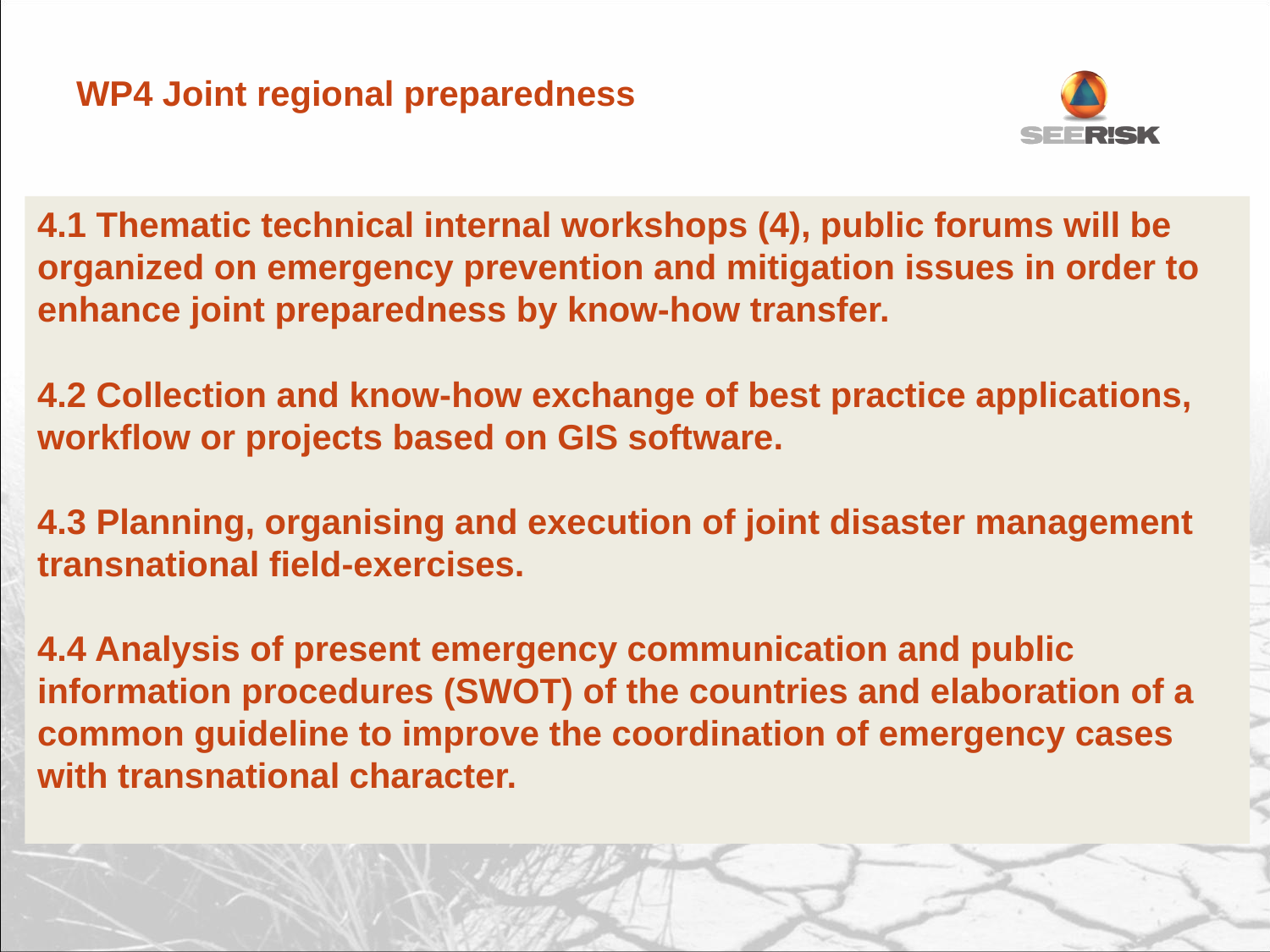

# WP4 Joint regional preparedness
4.1 Thematic technical internal workshops (4), public forums will be
organized on emergency prevention and mitigation issues in order to
enhance joint preparedness by know-how transfer.
4.2 Collection and know-how exchange of best practice applications,
workflow or projects based on GIS software.
4.3 Planning, organising and execution of joint disaster management
transnational field-exercises.
4.4 Analysis of present emergency communication and public information procedures (SWOT) of the countries and elaboration of a common guideline to improve the coordination of emergency cases with transnational character.